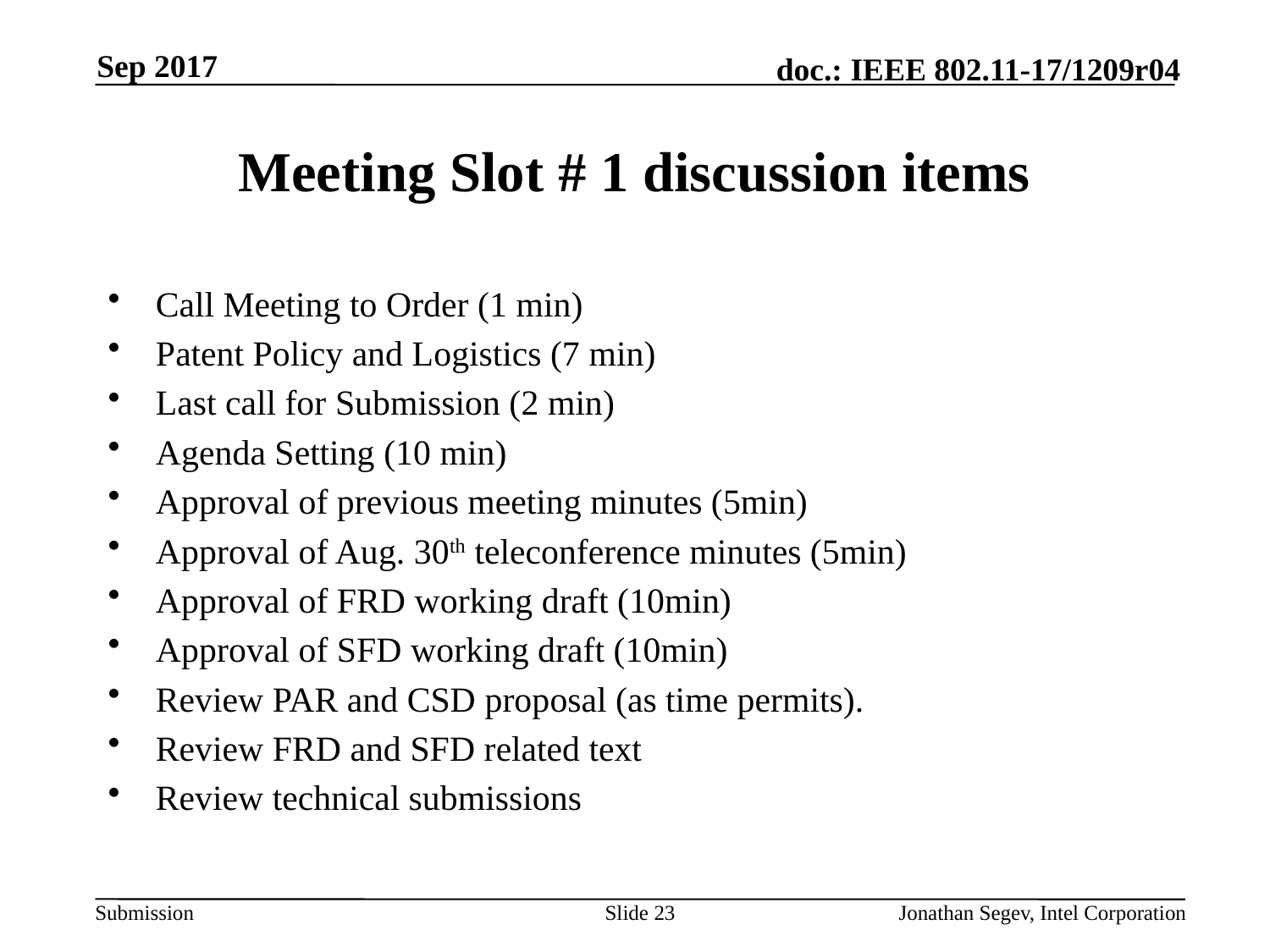

Sep 2017
# Meeting Slot # 1 discussion items
Call Meeting to Order (1 min)
Patent Policy and Logistics (7 min)
Last call for Submission (2 min)
Agenda Setting (10 min)
Approval of previous meeting minutes (5min)
Approval of Aug. 30th teleconference minutes (5min)
Approval of FRD working draft (10min)
Approval of SFD working draft (10min)
Review PAR and CSD proposal (as time permits).
Review FRD and SFD related text
Review technical submissions

Slide 23
Jonathan Segev, Intel Corporation